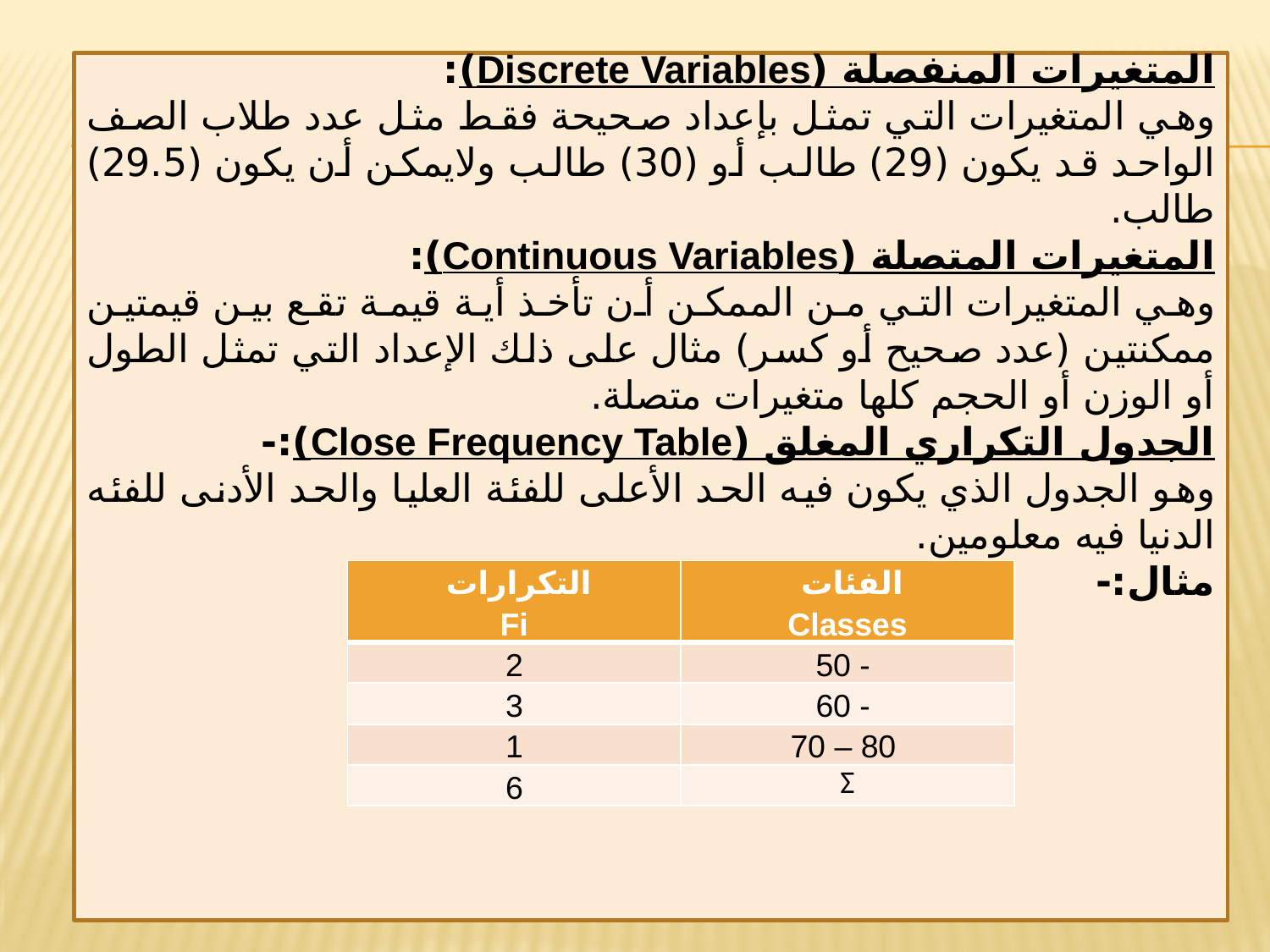

المتغيرات المنفصلة (Discrete Variables):
	وهي المتغيرات التي تمثل بإعداد صحيحة فقط مثل عدد طلاب الصف الواحد قد يكون (29) طالب أو (30) طالب ولايمكن أن يكون (29.5) طالب.
المتغيرات المتصلة (Continuous Variables):
	وهي المتغيرات التي من الممكن أن تأخذ أية قيمة تقع بين قيمتين ممكنتين (عدد صحيح أو كسر) مثال على ذلك الإعداد التي تمثل الطول أو الوزن أو الحجم كلها متغيرات متصلة.
الجدول التكراري المغلق (Close Frequency Table):-
	وهو الجدول الذي يكون فيه الحد الأعلى للفئة العليا والحد الأدنى للفئه الدنيا فيه معلومين.
مثال:-

| التكرارات Fi | الفئات Classes |
| --- | --- |
| 2 | 50 - |
| 3 | 60 - |
| 1 | 70 – 80 |
| 6 | Σ |